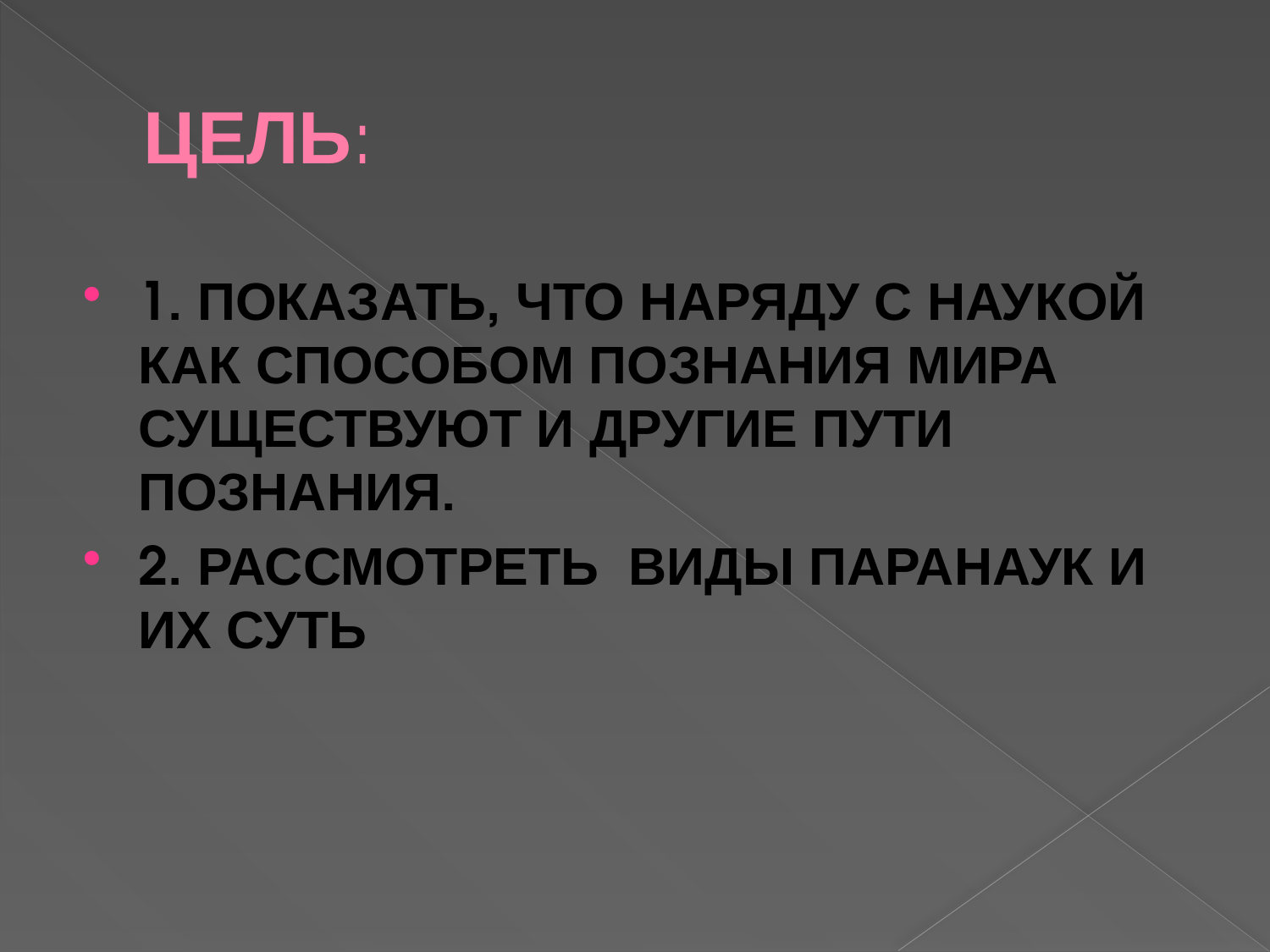

# ЦЕЛЬ:
1. ПОКАЗАТЬ, ЧТО НАРЯДУ С НАУКОЙ КАК СПОСОБОМ ПОЗНАНИЯ МИРА СУЩЕСТВУЮТ И ДРУГИЕ ПУТИ ПОЗНАНИЯ.
2. РАССМОТРЕТЬ  ВИДЫ ПАРАНАУК И ИХ СУТЬ